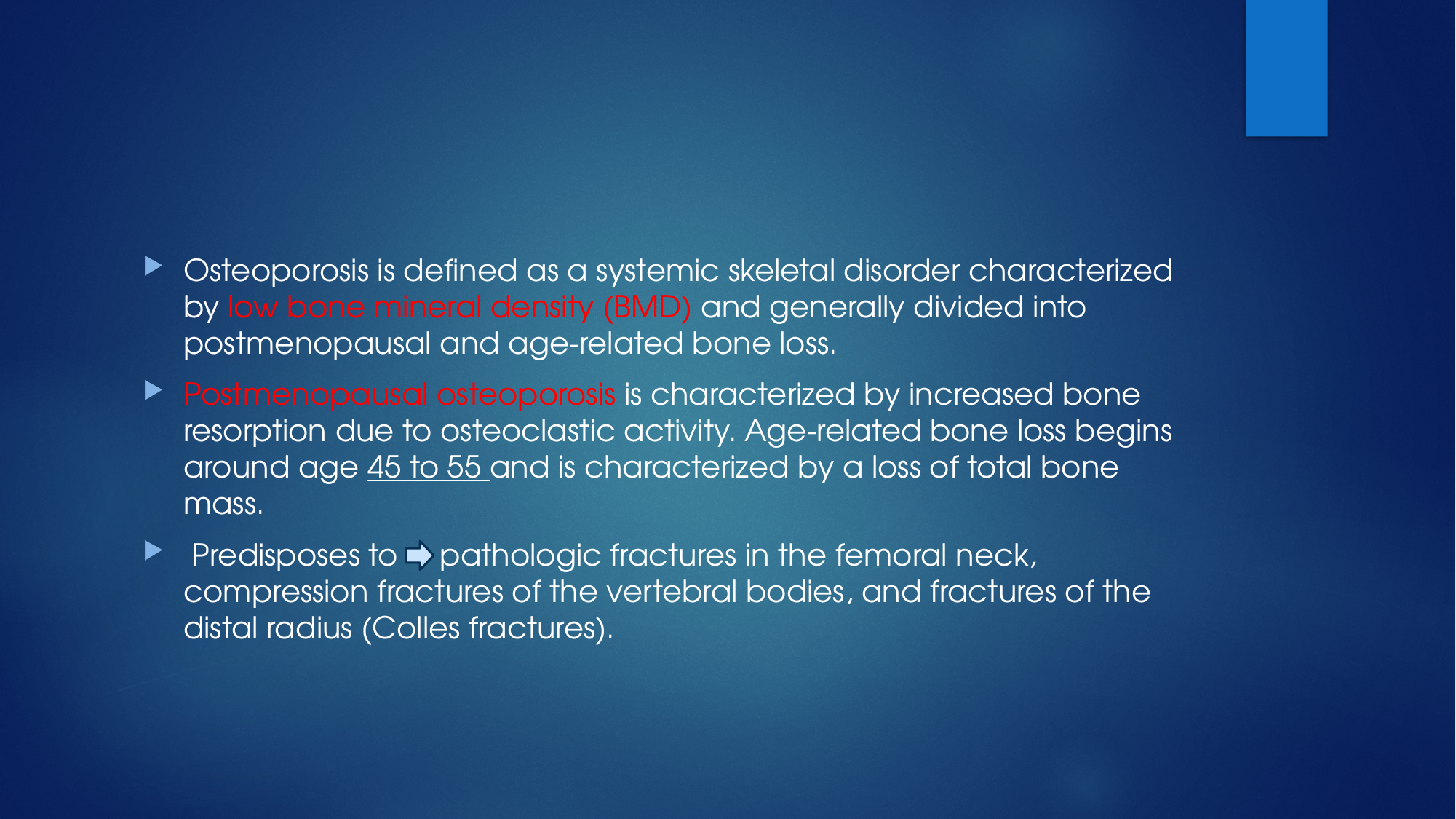

#
Osteoporosis is defined as a systemic skeletal disorder characterized by low bone mineral density (BMD) and generally divided into postmenopausal and age-related bone loss.
Postmenopausal osteoporosis is characterized by increased bone resorption due to osteoclastic activity. Age-related bone loss begins around age 45 to 55 and is characterized by a loss of total bone mass.
 Predisposes to     pathologic fractures in the femoral neck, compression fractures of the vertebral bodies, and fractures of the distal radius (Colles fractures).